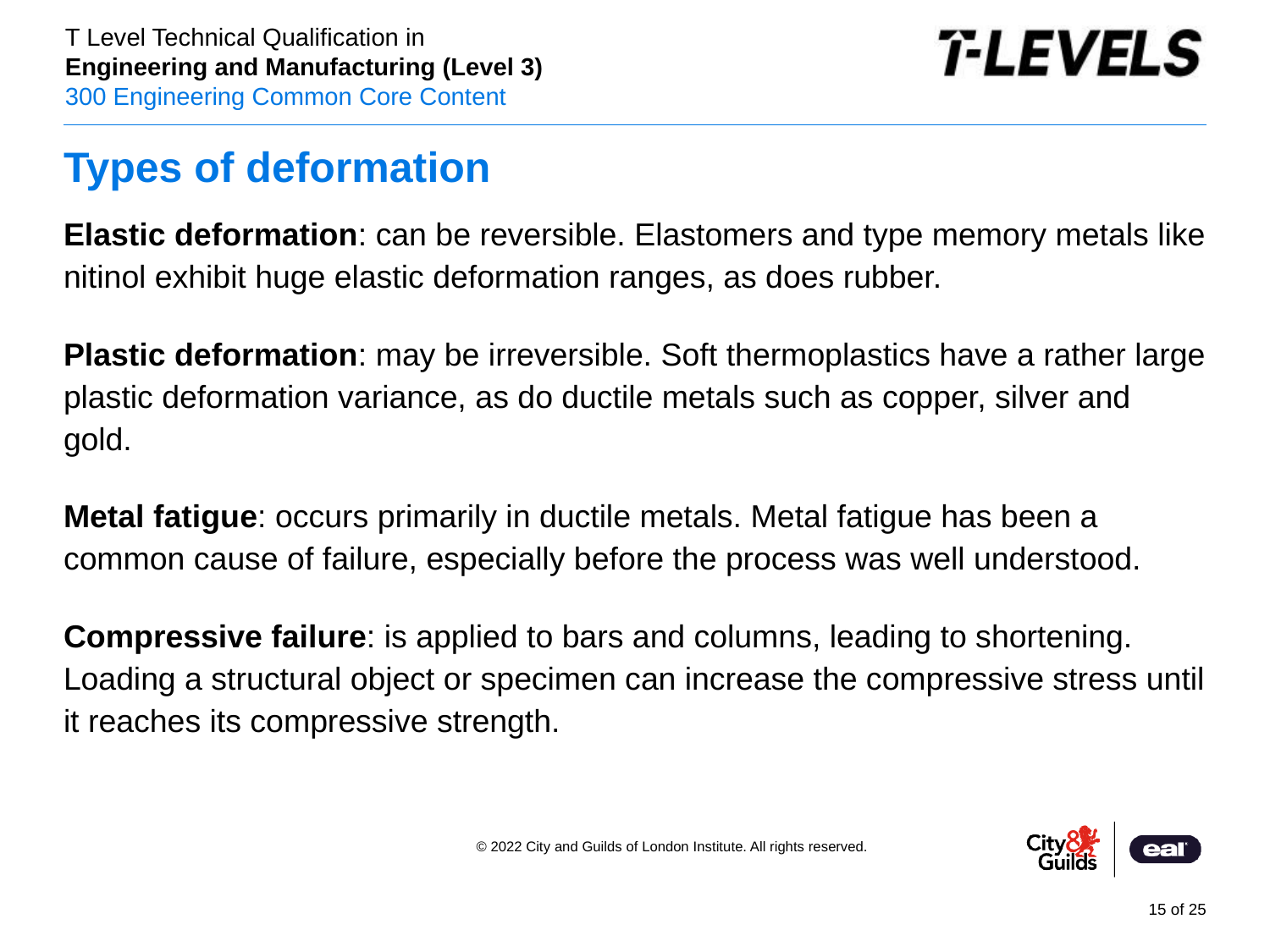

# Types of deformation
Elastic deformation: can be reversible. Elastomers and type memory metals like nitinol exhibit huge elastic deformation ranges, as does rubber.
Plastic deformation: may be irreversible. Soft thermoplastics have a rather large plastic deformation variance, as do ductile metals such as copper, silver and gold.
Metal fatigue: occurs primarily in ductile metals. Metal fatigue has been a common cause of failure, especially before the process was well understood.
Compressive failure: is applied to bars and columns, leading to shortening. Loading a structural object or specimen can increase the compressive stress until it reaches its compressive strength.